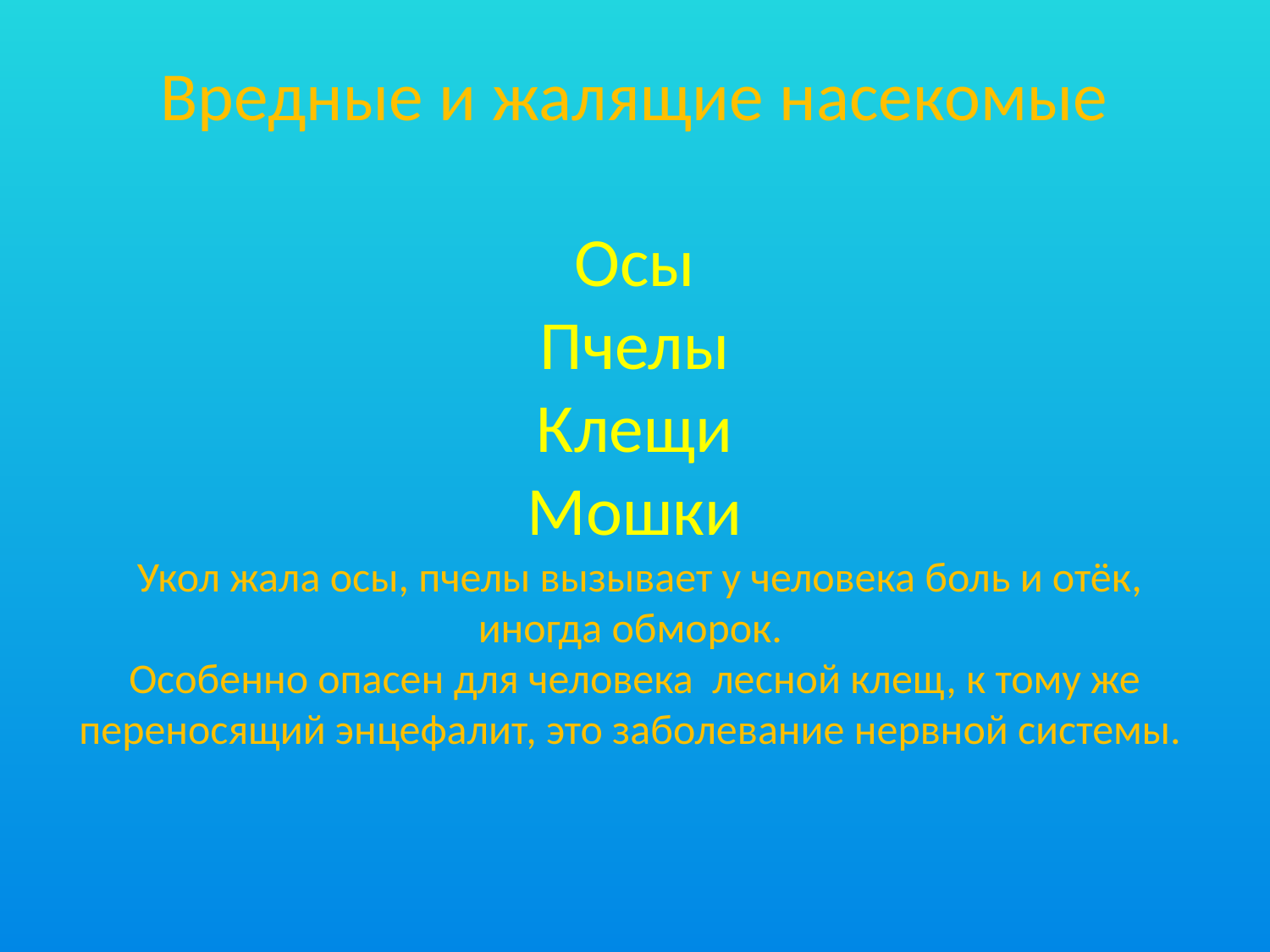

# Вредные и жалящие насекомые Осы Пчелы Клещи Мошки Укол жала осы, пчелы вызывает у человека боль и отёк, иногда обморок. Особенно опасен для человека  лесной клещ, к тому же переносящий энцефалит, это заболевание нервной системы.